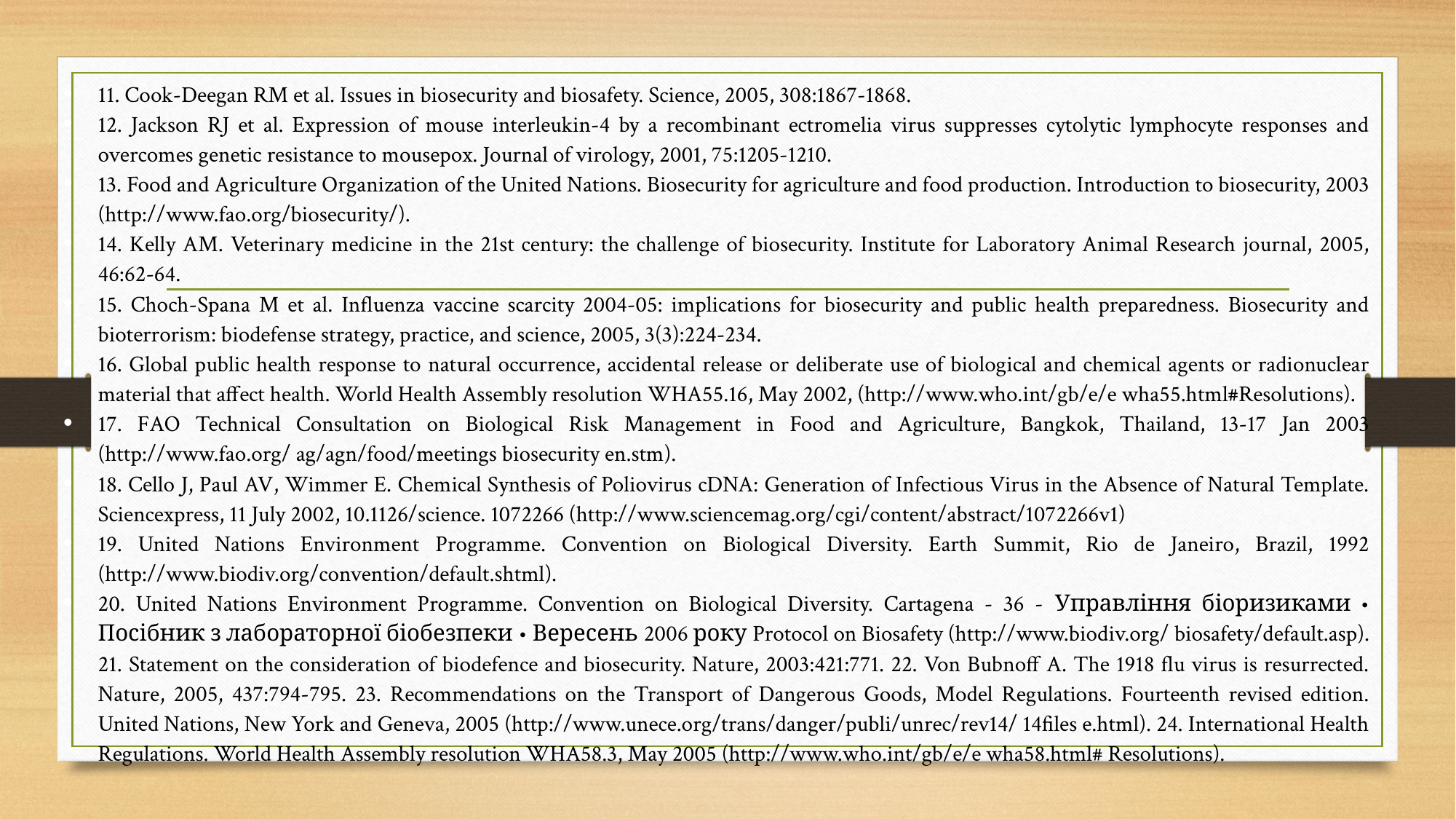

11. Cook-Deegan RM et al. Issues in biosecurity and biosafety. Science, 2005, 308:1867-1868.
12. Jackson RJ et al. Expression of mouse interleukin-4 by a recombinant ectromelia virus suppresses cytolytic lymphocyte responses and overcomes genetic resistance to mousepox. Journal of virology, 2001, 75:1205-1210.
13. Food and Agriculture Organization of the United Nations. Biosecurity for agriculture and food production. Introduction to biosecurity, 2003 (http://www.fao.org/biosecurity/).
14. Kelly AM. Veterinary medicine in the 21st century: the challenge of biosecurity. Institute for Laboratory Animal Research journal, 2005, 46:62-64.
15. Choch-Spana M et al. Influenza vaccine scarcity 2004-05: implications for biosecurity and public health preparedness. Biosecurity and bioterrorism: biodefense strategy, practice, and science, 2005, 3(3):224-234.
16. Global public health response to natural occurrence, accidental release or deliberate use of biological and chemical agents or radionuclear material that affect health. World Health Assembly resolution WHA55.16, May 2002, (http://www.who.int/gb/e/e wha55.html#Resolutions).
17. FAO Technical Consultation on Biological Risk Management in Food and Agriculture, Bangkok, Thailand, 13-17 Jan 2003 (http://www.fao.org/ ag/agn/food/meetings biosecurity en.stm).
18. Cello J, Paul AV, Wimmer E. Chemical Synthesis of Poliovirus cDNA: Generation of Infectious Virus in the Absence of Natural Template. Sciencexpress, 11 July 2002, 10.1126/science. 1072266 (http://www.sciencemag.org/cgi/content/abstract/1072266v1)
19. United Nations Environment Programme. Convention on Biological Diversity. Earth Summit, Rio de Janeiro, Brazil, 1992 (http://www.biodiv.org/convention/default.shtml).
20. United Nations Environment Programme. Convention on Biological Diversity. Cartagena - 36 - Управління біоризиками • Посібник з лабораторної біобезпеки • Вересень 2006 року Protocol on Biosafety (http://www.biodiv.org/ biosafety/default.asp). 21. Statement on the consideration of biodefence and biosecurity. Nature, 2003:421:771. 22. Von Bubnoff A. The 1918 flu virus is resurrected. Nature, 2005, 437:794-795. 23. Recommendations on the Transport of Dangerous Goods, Model Regulations. Fourteenth revised edition. United Nations, New York and Geneva, 2005 (http://www.unece.org/trans/danger/publi/unrec/rev14/ 14files e.html). 24. International Health Regulations. World Health Assembly resolution WHA58.3, May 2005 (http://www.who.int/gb/e/e wha58.html# Resolutions).